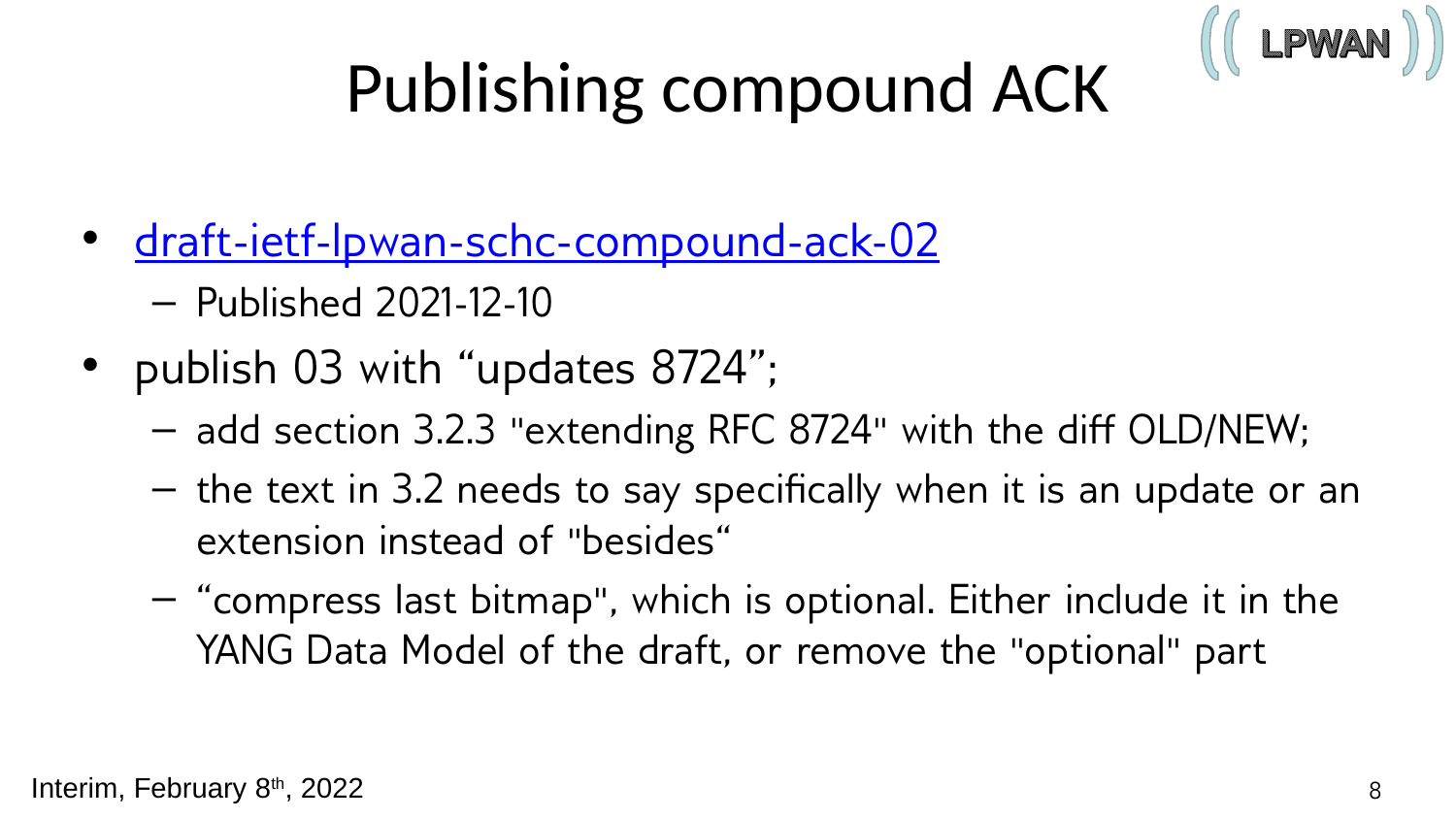

# Publishing compound ACK
draft-ietf-lpwan-schc-compound-ack-02
Published 2021-12-10
publish 03 with “updates 8724”;
add section 3.2.3 "extending RFC 8724" with the diff OLD/NEW;
the text in 3.2 needs to say specifically when it is an update or an extension instead of "besides“
“compress last bitmap", which is optional. Either include it in the YANG Data Model of the draft, or remove the "optional" part
8